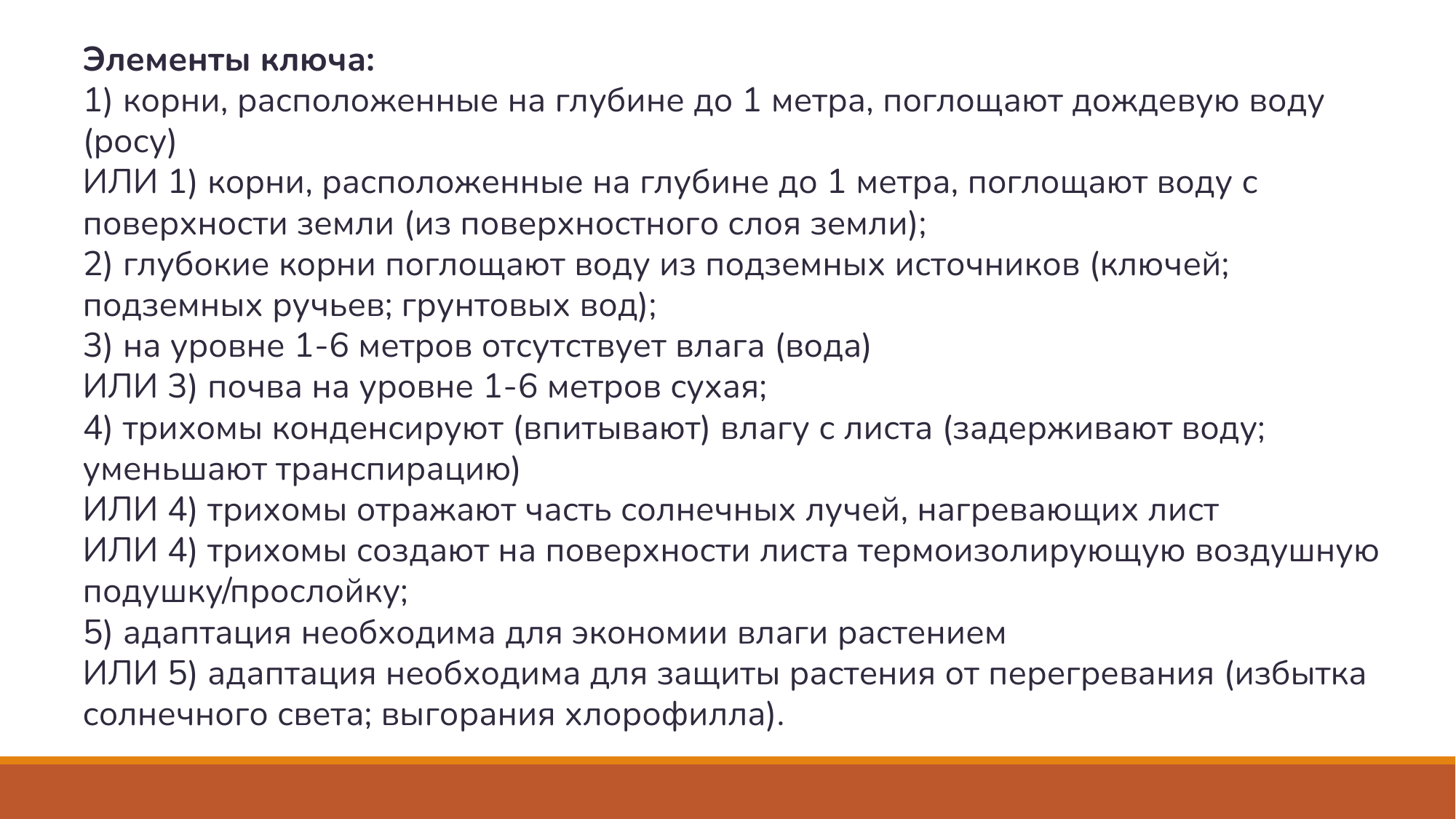

Элементы ключа:
1) корни, расположенные на глубине до 1 метра, поглощают дождевую воду (росу)
ИЛИ 1) корни, расположенные на глубине до 1 метра, поглощают воду с поверхности земли (из поверхностного слоя земли);
2) глубокие корни поглощают воду из подземных источников (ключей; подземных ручьев; грунтовых вод);
3) на уровне 1-6 метров отсутствует влага (вода)
ИЛИ 3) почва на уровне 1-6 метров сухая;
4) трихомы конденсируют (впитывают) влагу с листа (задерживают воду; уменьшают транспирацию)
ИЛИ 4) трихомы отражают часть солнечных лучей, нагревающих лист
ИЛИ 4) трихомы создают на поверхности листа термоизолирующую воздушную подушку/прослойку;
5) адаптация необходима для экономии влаги растением
ИЛИ 5) адаптация необходима для защиты растения от перегревания (избытка солнечного света; выгорания хлорофилла).